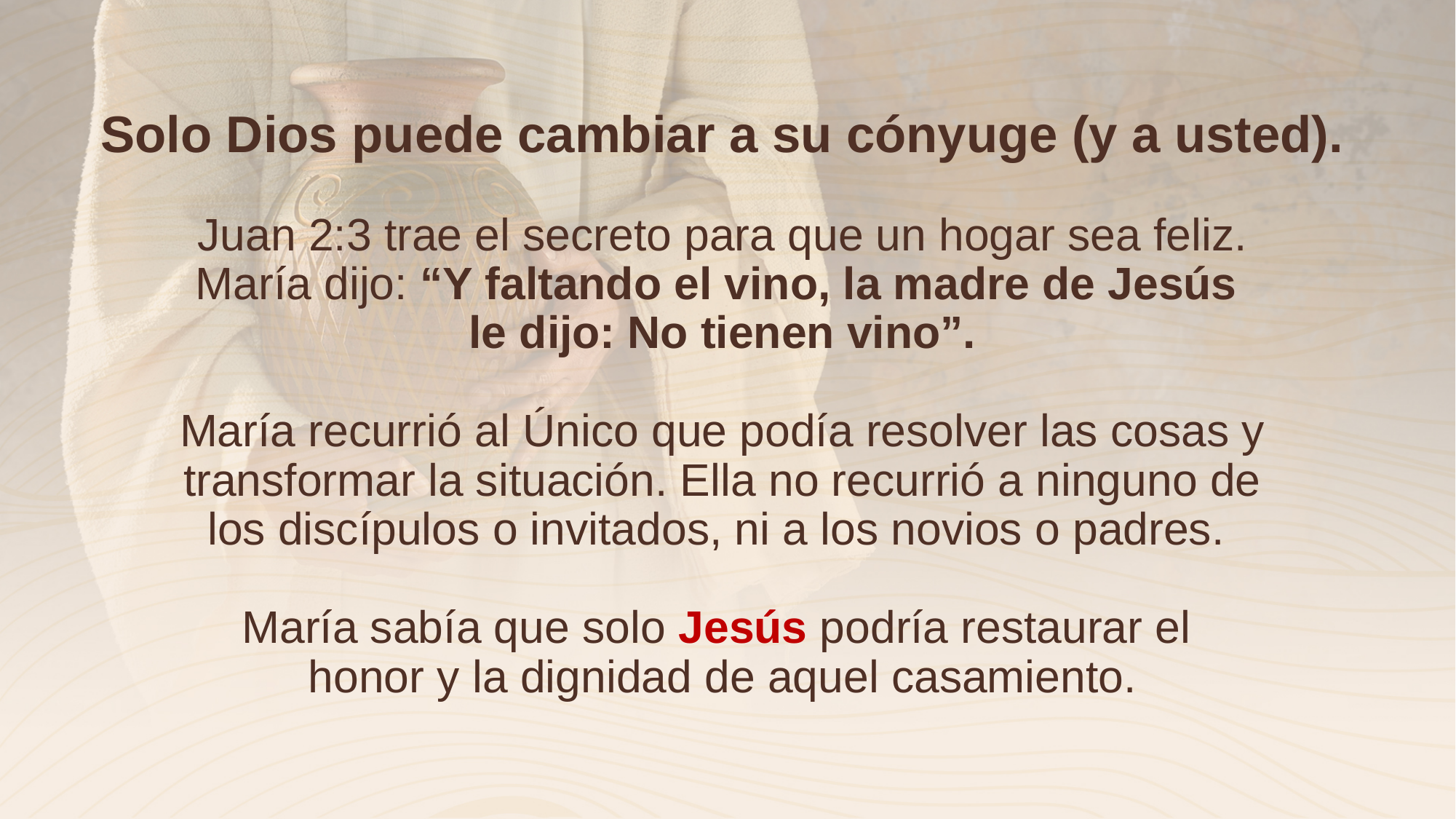

Solo Dios puede cambiar a su cónyuge (y a usted).
# Juan 2:3 trae el secreto para que un hogar sea feliz. María dijo: “Y faltando el vino, la madre de Jesús le dijo: No tienen vino”. María recurrió al Único que podía resolver las cosas y transformar la situación. Ella no recurrió a ninguno de los discípulos o invitados, ni a los novios o padres. María sabía que solo Jesús podría restaurar el honor y la dignidad de aquel casamiento.